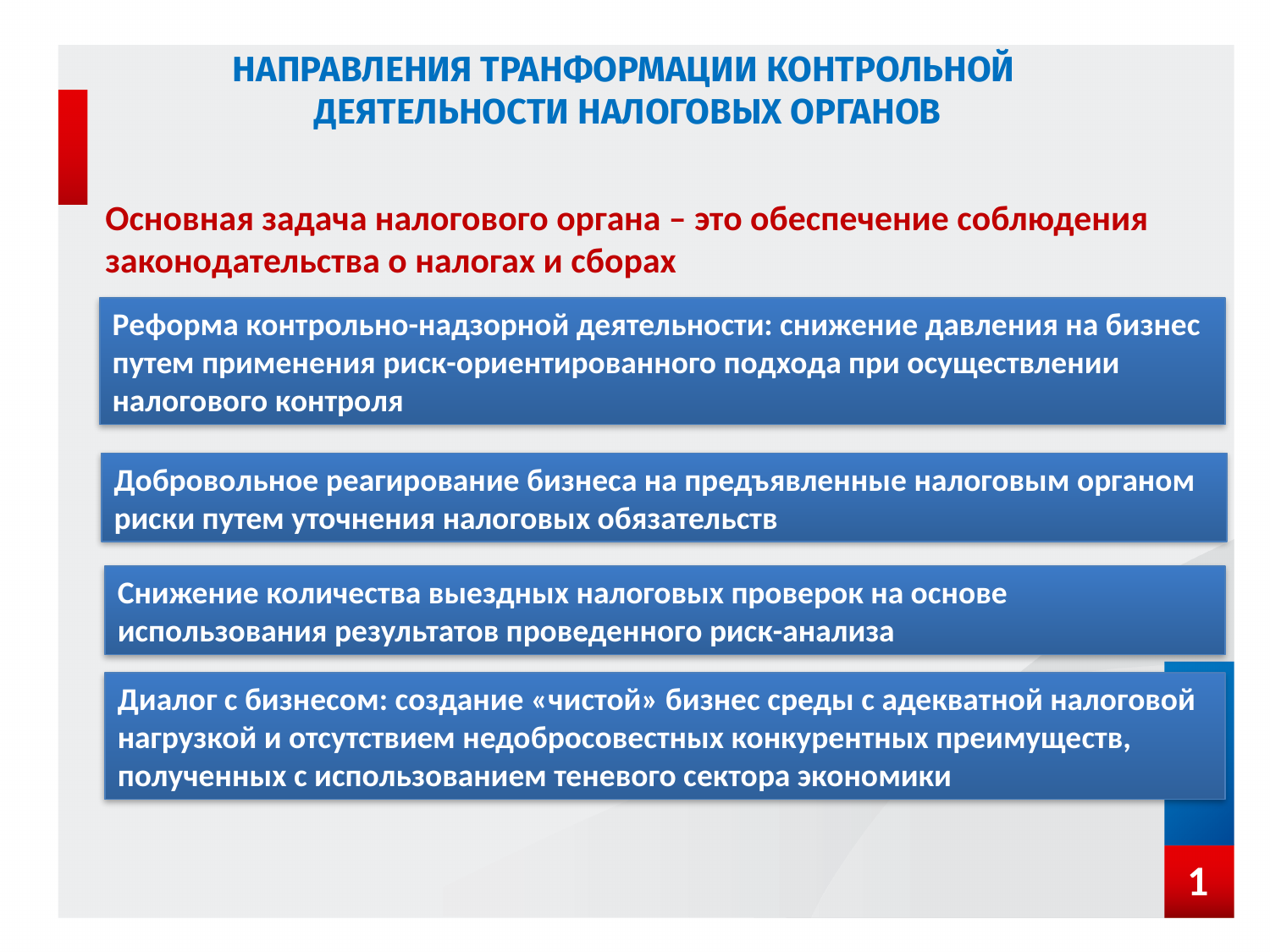

НАПРАВЛЕНИЯ ТРАНФОРМАЦИИ КОНТРОЛЬНОЙ
ДЕЯТЕЛЬНОСТИ НАЛОГОВЫХ ОРГАНОВ
Основная задача налогового органа – это обеспечение соблюдения
законодательства о налогах и сборах

Реформа контрольно-надзорной деятельности: снижение давления на бизнес путем применения риск-ориентированного подхода при осуществлении налогового контроля

Добровольное реагирование бизнеса на предъявленные налоговым органом риски путем уточнения налоговых обязательств

Снижение количества выездных налоговых проверок на основе использования результатов проведенного риск-анализа
Диалог с бизнесом: создание «чистой» бизнес среды с адекватной налоговой
нагрузкой и отсутствием недобросовестных конкурентных преимуществ, полученных с использованием теневого сектора экономики

1